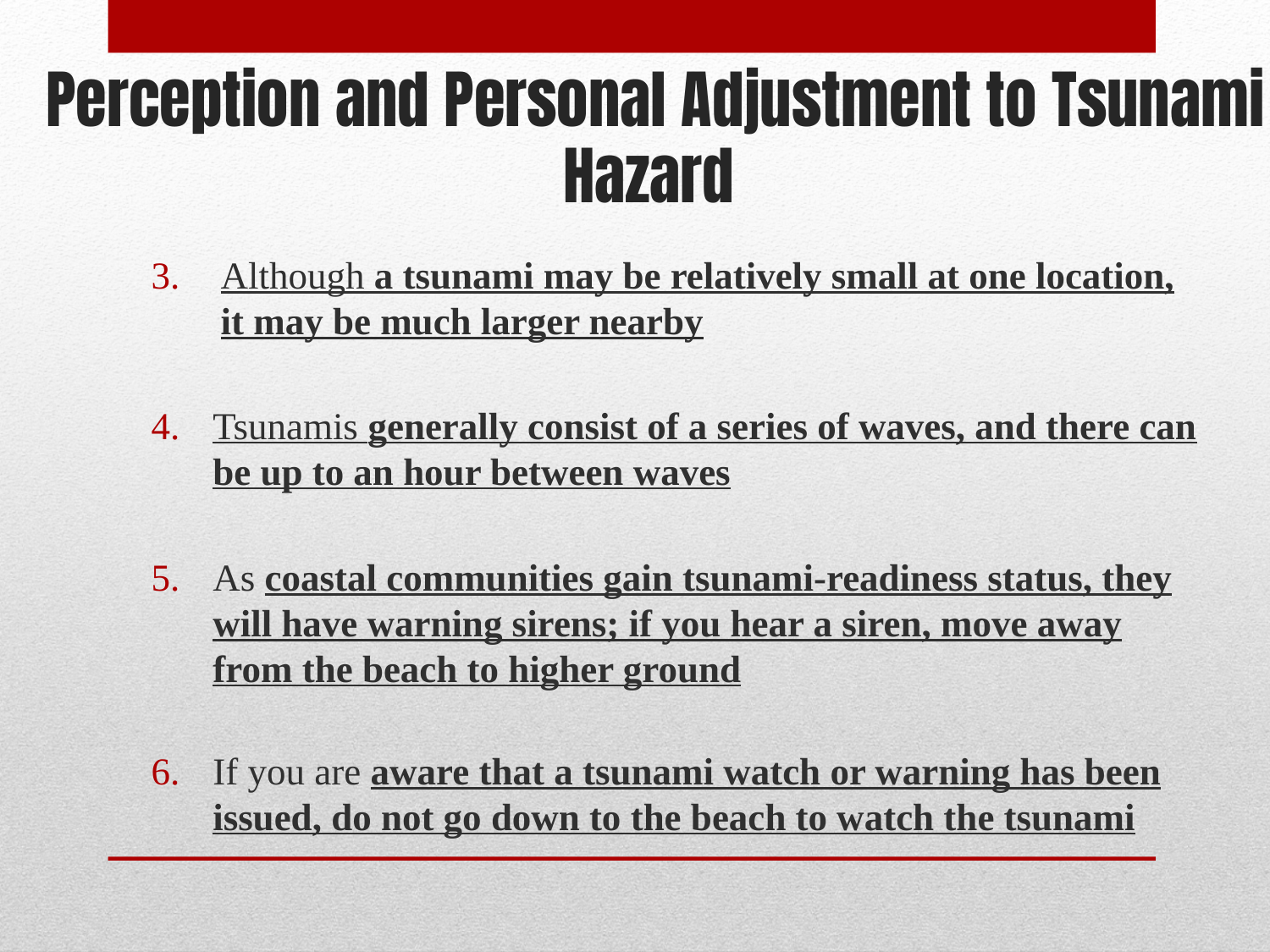

Perception and Personal Adjustment to Tsunami Hazard
Although a tsunami may be relatively small at one location, it may be much larger nearby

Tsunamis generally consist of a series of waves, and there can be up to an hour between waves

As coastal communities gain tsunami-readiness status, they will have warning sirens; if you hear a siren, move away from the beach to higher ground

If you are aware that a tsunami watch or warning has been issued, do not go down to the beach to watch the tsunami